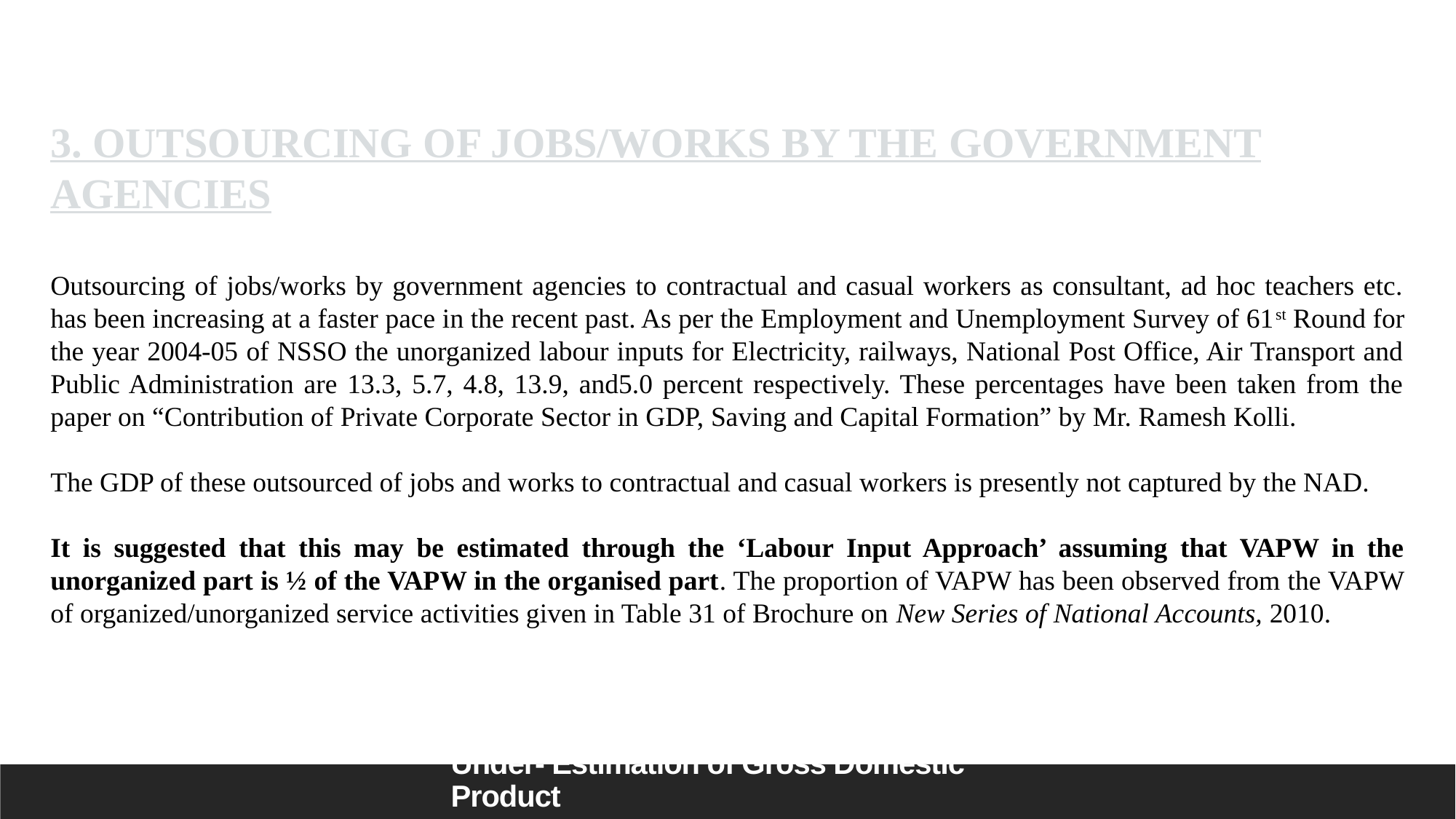

3. OUTSOURCING OF JOBS/WORKS BY THE GOVERNMENT AGENCIES

Outsourcing of jobs/works by government agencies to contractual and casual workers as consultant, ad hoc teachers etc. has been increasing at a faster pace in the recent past. As per the Employment and Unemployment Survey of 61st Round for the year 2004-05 of NSSO the unorganized labour inputs for Electricity, railways, National Post Office, Air Transport and Public Administration are 13.3, 5.7, 4.8, 13.9, and5.0 percent respectively. These percentages have been taken from the paper on “Contribution of Private Corporate Sector in GDP, Saving and Capital Formation” by Mr. Ramesh Kolli.

The GDP of these outsourced of jobs and works to contractual and casual workers is presently not captured by the NAD.

It is suggested that this may be estimated through the ‘Labour Input Approach’ assuming that VAPW in the unorganized part is ½ of the VAPW in the organised part. The proportion of VAPW has been observed from the VAPW of organized/unorganized service activities given in Table 31 of Brochure on New Series of National Accounts, 2010.

Under- Estimation of Gross Domestic Product